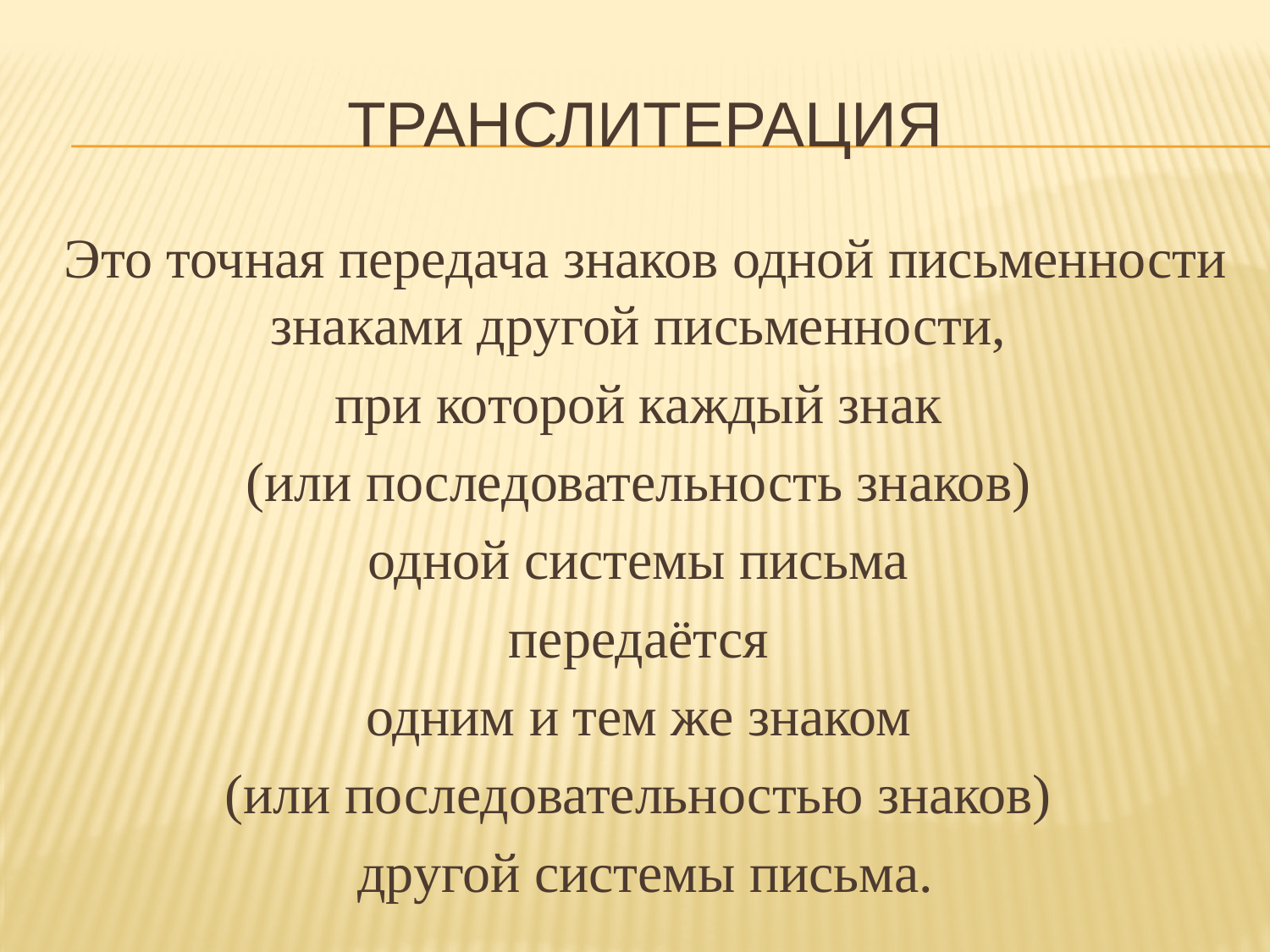

# транслитерация
Это точная передача знаков одной письменности знаками другой письменности,
при которой каждый знак
(или последовательность знаков)
одной системы письма
передаётся
одним и тем же знаком
(или последовательностью знаков)
другой системы письма.